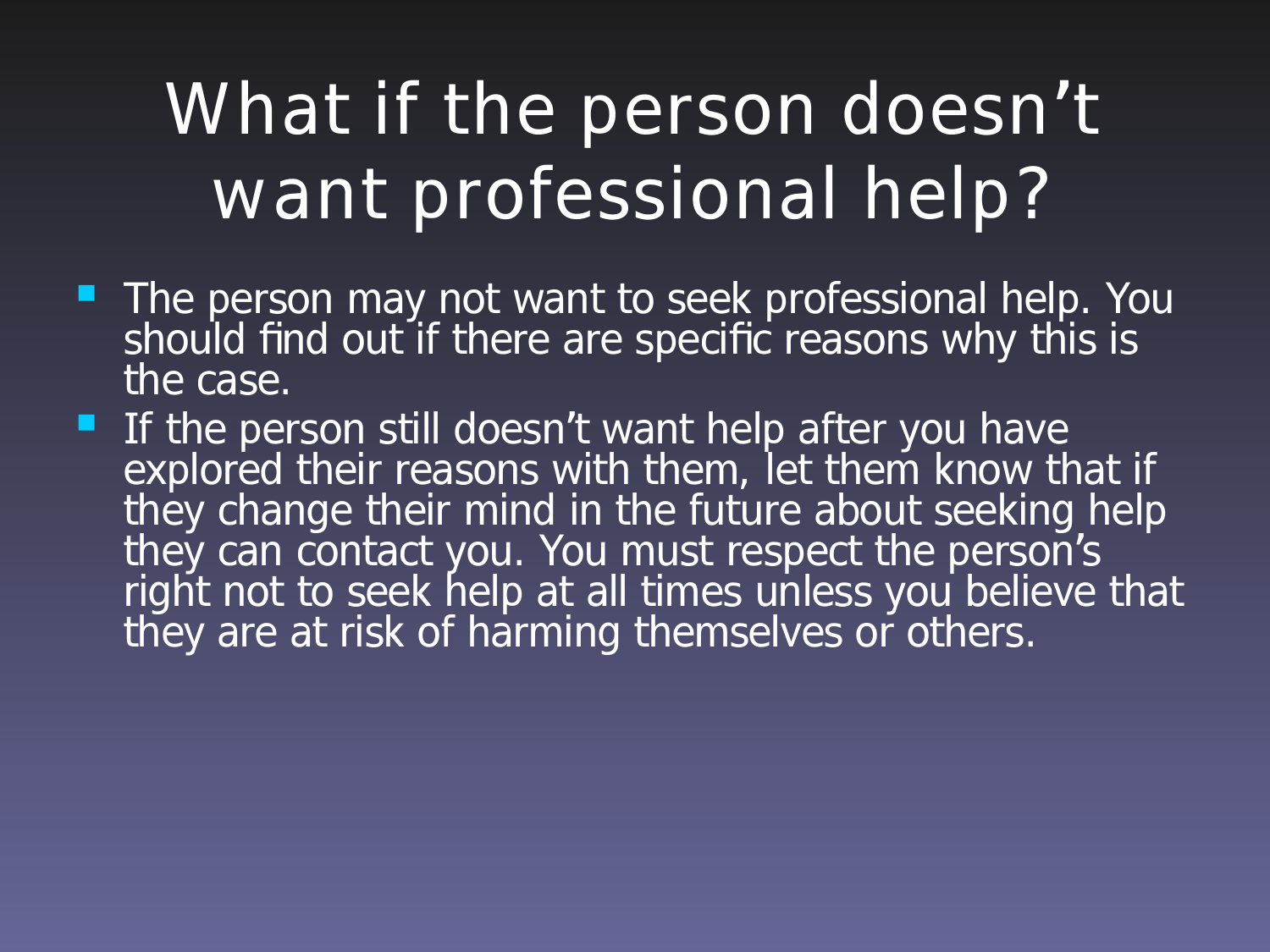

What if the person doesn’t want professional help?
The person may not want to seek professional help. You should find out if there are specific reasons why this is the case.
If the person still doesn’t want help after you have explored their reasons with them, let them know that if they change their mind in the future about seeking help they can contact you. You must respect the person’s right not to seek help at all times unless you believe that they are at risk of harming themselves or others.